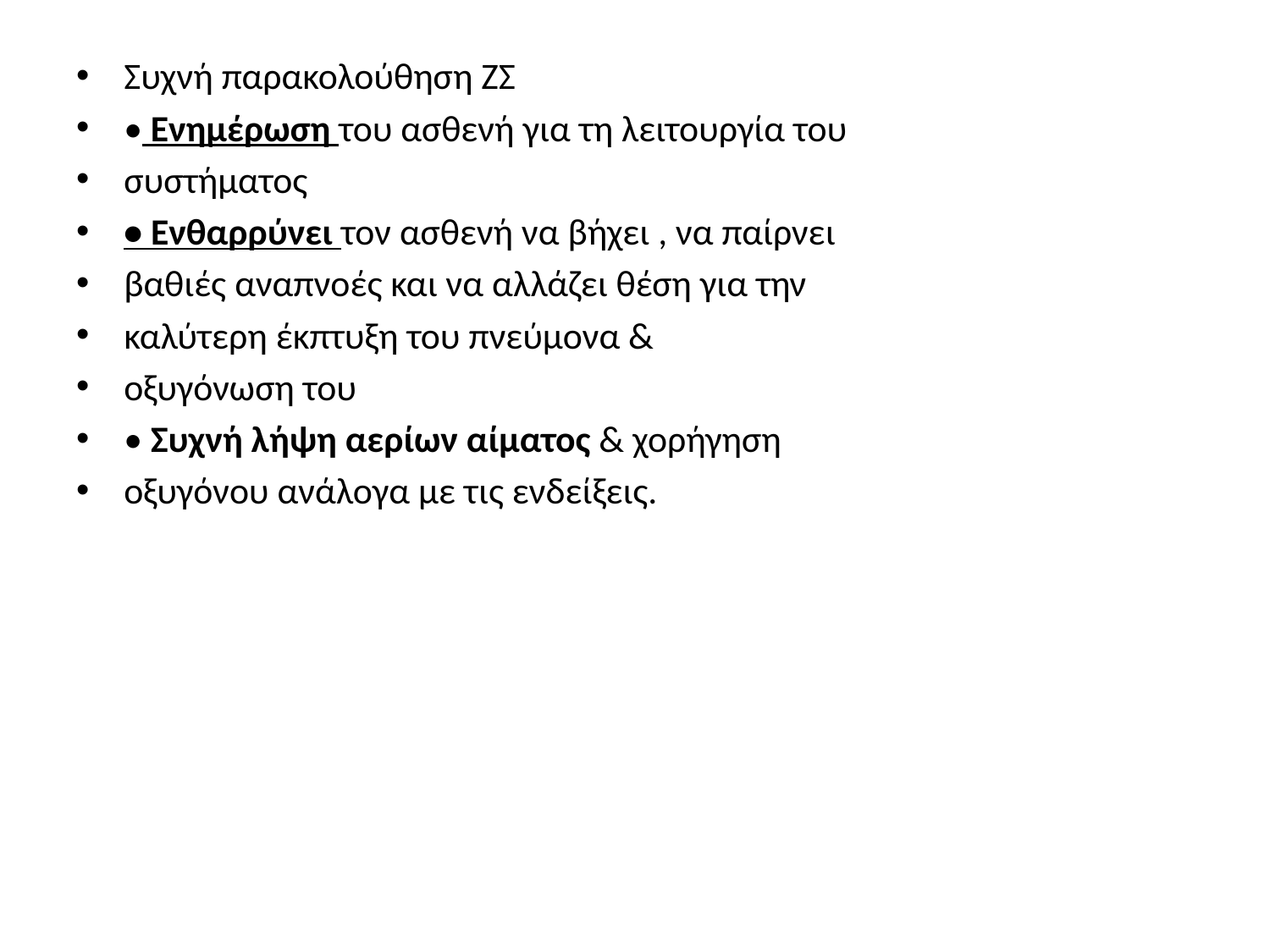

Συχνή παρακολούθηση ΖΣ
• Ενημέρωση του ασθενή για τη λειτουργία του
συστήματος
• Ενθαρρύνει τον ασθενή να βήχει , να παίρνει
βαθιές αναπνοές και να αλλάζει θέση για την
καλύτερη έκπτυξη του πνεύμονα &
οξυγόνωση του
• Συχνή λήψη αερίων αίματος & χορήγηση
οξυγόνου ανάλογα με τις ενδείξεις.